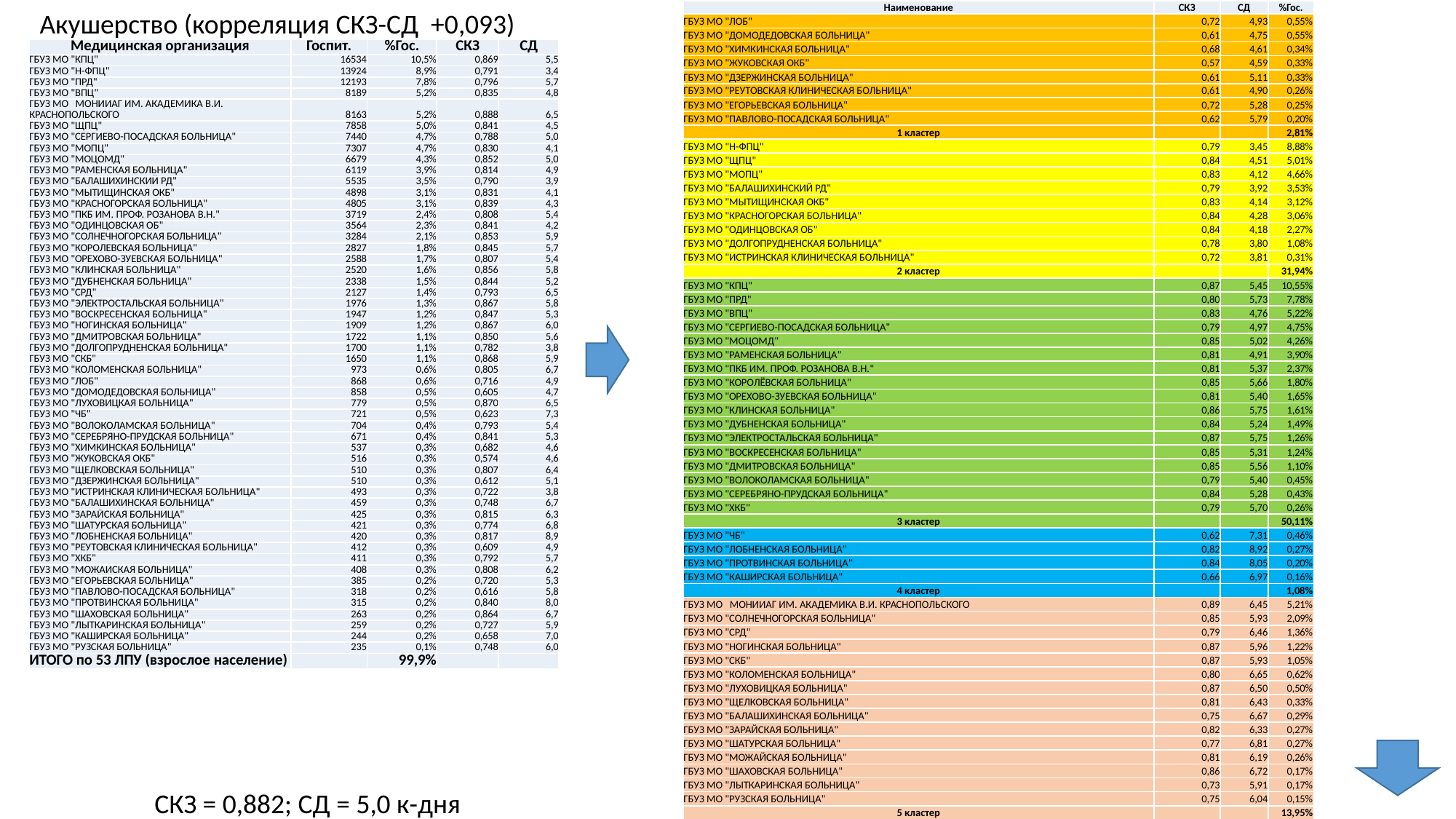

Акушерство (корреляция СКЗ-СД  +0,093)
| Наименование | СКЗ | СД | %Гос. |
| --- | --- | --- | --- |
| ГБУЗ МО "ЛОБ" | 0,72 | 4,93 | 0,55% |
| ГБУЗ МО "ДОМОДЕДОВСКАЯ БОЛЬНИЦА" | 0,61 | 4,75 | 0,55% |
| ГБУЗ МО "ХИМКИНСКАЯ БОЛЬНИЦА" | 0,68 | 4,61 | 0,34% |
| ГБУЗ МО "ЖУКОВСКАЯ ОКБ" | 0,57 | 4,59 | 0,33% |
| ГБУЗ МО "ДЗЕРЖИНСКАЯ БОЛЬНИЦА" | 0,61 | 5,11 | 0,33% |
| ГБУЗ МО "РЕУТОВСКАЯ КЛИНИЧЕСКАЯ БОЛЬНИЦА" | 0,61 | 4,90 | 0,26% |
| ГБУЗ МО "ЕГОРЬЕВСКАЯ БОЛЬНИЦА" | 0,72 | 5,28 | 0,25% |
| ГБУЗ МО "ПАВЛОВО-ПОСАДСКАЯ БОЛЬНИЦА" | 0,62 | 5,79 | 0,20% |
| 1 кластер |  |  | 2,81% |
| ГБУЗ МО "Н-ФПЦ" | 0,79 | 3,45 | 8,88% |
| ГБУЗ МО "ЩПЦ" | 0,84 | 4,51 | 5,01% |
| ГБУЗ МО "МОПЦ" | 0,83 | 4,12 | 4,66% |
| ГБУЗ МО "БАЛАШИХИНСКИЙ РД" | 0,79 | 3,92 | 3,53% |
| ГБУЗ МО "МЫТИЩИНСКАЯ ОКБ" | 0,83 | 4,14 | 3,12% |
| ГБУЗ МО "КРАСНОГОРСКАЯ БОЛЬНИЦА" | 0,84 | 4,28 | 3,06% |
| ГБУЗ МО "ОДИНЦОВСКАЯ ОБ" | 0,84 | 4,18 | 2,27% |
| ГБУЗ МО "ДОЛГОПРУДНЕНСКАЯ БОЛЬНИЦА" | 0,78 | 3,80 | 1,08% |
| ГБУЗ МО "ИСТРИНСКАЯ КЛИНИЧЕСКАЯ БОЛЬНИЦА" | 0,72 | 3,81 | 0,31% |
| 2 кластер |  |  | 31,94% |
| ГБУЗ МО "КПЦ" | 0,87 | 5,45 | 10,55% |
| ГБУЗ МО "ПРД" | 0,80 | 5,73 | 7,78% |
| ГБУЗ МО "ВПЦ" | 0,83 | 4,76 | 5,22% |
| ГБУЗ МО "СЕРГИЕВО-ПОСАДСКАЯ БОЛЬНИЦА" | 0,79 | 4,97 | 4,75% |
| ГБУЗ МО "МОЦОМД" | 0,85 | 5,02 | 4,26% |
| ГБУЗ МО "РАМЕНСКАЯ БОЛЬНИЦА" | 0,81 | 4,91 | 3,90% |
| ГБУЗ МО "ПКБ ИМ. ПРОФ. РОЗАНОВА В.Н." | 0,81 | 5,37 | 2,37% |
| ГБУЗ МО "КОРОЛЁВСКАЯ БОЛЬНИЦА" | 0,85 | 5,66 | 1,80% |
| ГБУЗ МО "ОРЕХОВО-ЗУЕВСКАЯ БОЛЬНИЦА" | 0,81 | 5,40 | 1,65% |
| ГБУЗ МО "КЛИНСКАЯ БОЛЬНИЦА" | 0,86 | 5,75 | 1,61% |
| ГБУЗ МО "ДУБНЕНСКАЯ БОЛЬНИЦА" | 0,84 | 5,24 | 1,49% |
| ГБУЗ МО "ЭЛЕКТРОСТАЛЬСКАЯ БОЛЬНИЦА" | 0,87 | 5,75 | 1,26% |
| ГБУЗ МО "ВОСКРЕСЕНСКАЯ БОЛЬНИЦА" | 0,85 | 5,31 | 1,24% |
| ГБУЗ МО "ДМИТРОВСКАЯ БОЛЬНИЦА" | 0,85 | 5,56 | 1,10% |
| ГБУЗ МО "ВОЛОКОЛАМСКАЯ БОЛЬНИЦА" | 0,79 | 5,40 | 0,45% |
| ГБУЗ МО "СЕРЕБРЯНО-ПРУДСКАЯ БОЛЬНИЦА" | 0,84 | 5,28 | 0,43% |
| ГБУЗ МО "ХКБ" | 0,79 | 5,70 | 0,26% |
| 3 кластер |  |  | 50,11% |
| ГБУЗ МО "ЧБ" | 0,62 | 7,31 | 0,46% |
| ГБУЗ МО "ЛОБНЕНСКАЯ БОЛЬНИЦА" | 0,82 | 8,92 | 0,27% |
| ГБУЗ МО "ПРОТВИНСКАЯ БОЛЬНИЦА" | 0,84 | 8,05 | 0,20% |
| ГБУЗ МО "КАШИРСКАЯ БОЛЬНИЦА" | 0,66 | 6,97 | 0,16% |
| 4 кластер |  |  | 1,08% |
| ГБУЗ МО МОНИИАГ ИМ. АКАДЕМИКА В.И. КРАСНОПОЛЬСКОГО | 0,89 | 6,45 | 5,21% |
| ГБУЗ МО "СОЛНЕЧНОГОРСКАЯ БОЛЬНИЦА" | 0,85 | 5,93 | 2,09% |
| ГБУЗ МО "СРД" | 0,79 | 6,46 | 1,36% |
| ГБУЗ МО "НОГИНСКАЯ БОЛЬНИЦА" | 0,87 | 5,96 | 1,22% |
| ГБУЗ МО "СКБ" | 0,87 | 5,93 | 1,05% |
| ГБУЗ МО "КОЛОМЕНСКАЯ БОЛЬНИЦА" | 0,80 | 6,65 | 0,62% |
| ГБУЗ МО "ЛУХОВИЦКАЯ БОЛЬНИЦА" | 0,87 | 6,50 | 0,50% |
| ГБУЗ МО "ЩЕЛКОВСКАЯ БОЛЬНИЦА" | 0,81 | 6,43 | 0,33% |
| ГБУЗ МО "БАЛАШИХИНСКАЯ БОЛЬНИЦА" | 0,75 | 6,67 | 0,29% |
| ГБУЗ МО "ЗАРАЙСКАЯ БОЛЬНИЦА" | 0,82 | 6,33 | 0,27% |
| ГБУЗ МО "ШАТУРСКАЯ БОЛЬНИЦА" | 0,77 | 6,81 | 0,27% |
| ГБУЗ МО "МОЖАЙСКАЯ БОЛЬНИЦА" | 0,81 | 6,19 | 0,26% |
| ГБУЗ МО "ШАХОВСКАЯ БОЛЬНИЦА" | 0,86 | 6,72 | 0,17% |
| ГБУЗ МО "ЛЫТКАРИНСКАЯ БОЛЬНИЦА" | 0,73 | 5,91 | 0,17% |
| ГБУЗ МО "РУЗСКАЯ БОЛЬНИЦА" | 0,75 | 6,04 | 0,15% |
| 5 кластер |  |  | 13,95% |
| Медицинская организация | Госпит. | %Гос. | СКЗ | СД |
| --- | --- | --- | --- | --- |
| ГБУЗ МО "КПЦ" | 16534 | 10,5% | 0,869 | 5,5 |
| ГБУЗ МО "Н-ФПЦ" | 13924 | 8,9% | 0,791 | 3,4 |
| ГБУЗ МО "ПРД" | 12193 | 7,8% | 0,796 | 5,7 |
| ГБУЗ МО "ВПЦ" | 8189 | 5,2% | 0,835 | 4,8 |
| ГБУЗ МО МОНИИАГ ИМ. АКАДЕМИКА В.И. КРАСНОПОЛЬСКОГО | 8163 | 5,2% | 0,888 | 6,5 |
| ГБУЗ МО "ЩПЦ" | 7858 | 5,0% | 0,841 | 4,5 |
| ГБУЗ МО "СЕРГИЕВО-ПОСАДСКАЯ БОЛЬНИЦА" | 7440 | 4,7% | 0,788 | 5,0 |
| ГБУЗ МО "МОПЦ" | 7307 | 4,7% | 0,830 | 4,1 |
| ГБУЗ МО "МОЦОМД" | 6679 | 4,3% | 0,852 | 5,0 |
| ГБУЗ МО "РАМЕНСКАЯ БОЛЬНИЦА" | 6119 | 3,9% | 0,814 | 4,9 |
| ГБУЗ МО "БАЛАШИХИНСКИЙ РД" | 5535 | 3,5% | 0,790 | 3,9 |
| ГБУЗ МО "МЫТИЩИНСКАЯ ОКБ" | 4898 | 3,1% | 0,831 | 4,1 |
| ГБУЗ МО "КРАСНОГОРСКАЯ БОЛЬНИЦА" | 4805 | 3,1% | 0,839 | 4,3 |
| ГБУЗ МО "ПКБ ИМ. ПРОФ. РОЗАНОВА В.Н." | 3719 | 2,4% | 0,808 | 5,4 |
| ГБУЗ МО "ОДИНЦОВСКАЯ ОБ" | 3564 | 2,3% | 0,841 | 4,2 |
| ГБУЗ МО "СОЛНЕЧНОГОРСКАЯ БОЛЬНИЦА" | 3284 | 2,1% | 0,853 | 5,9 |
| ГБУЗ МО "КОРОЛЁВСКАЯ БОЛЬНИЦА" | 2827 | 1,8% | 0,845 | 5,7 |
| ГБУЗ МО "ОРЕХОВО-ЗУЕВСКАЯ БОЛЬНИЦА" | 2588 | 1,7% | 0,807 | 5,4 |
| ГБУЗ МО "КЛИНСКАЯ БОЛЬНИЦА" | 2520 | 1,6% | 0,856 | 5,8 |
| ГБУЗ МО "ДУБНЕНСКАЯ БОЛЬНИЦА" | 2338 | 1,5% | 0,844 | 5,2 |
| ГБУЗ МО "СРД" | 2127 | 1,4% | 0,793 | 6,5 |
| ГБУЗ МО "ЭЛЕКТРОСТАЛЬСКАЯ БОЛЬНИЦА" | 1976 | 1,3% | 0,867 | 5,8 |
| ГБУЗ МО "ВОСКРЕСЕНСКАЯ БОЛЬНИЦА" | 1947 | 1,2% | 0,847 | 5,3 |
| ГБУЗ МО "НОГИНСКАЯ БОЛЬНИЦА" | 1909 | 1,2% | 0,867 | 6,0 |
| ГБУЗ МО "ДМИТРОВСКАЯ БОЛЬНИЦА" | 1722 | 1,1% | 0,850 | 5,6 |
| ГБУЗ МО "ДОЛГОПРУДНЕНСКАЯ БОЛЬНИЦА" | 1700 | 1,1% | 0,782 | 3,8 |
| ГБУЗ МО "СКБ" | 1650 | 1,1% | 0,868 | 5,9 |
| ГБУЗ МО "КОЛОМЕНСКАЯ БОЛЬНИЦА" | 973 | 0,6% | 0,805 | 6,7 |
| ГБУЗ МО "ЛОБ" | 868 | 0,6% | 0,716 | 4,9 |
| ГБУЗ МО "ДОМОДЕДОВСКАЯ БОЛЬНИЦА" | 858 | 0,5% | 0,605 | 4,7 |
| ГБУЗ МО "ЛУХОВИЦКАЯ БОЛЬНИЦА" | 779 | 0,5% | 0,870 | 6,5 |
| ГБУЗ МО "ЧБ" | 721 | 0,5% | 0,623 | 7,3 |
| ГБУЗ МО "ВОЛОКОЛАМСКАЯ БОЛЬНИЦА" | 704 | 0,4% | 0,793 | 5,4 |
| ГБУЗ МО "СЕРЕБРЯНО-ПРУДСКАЯ БОЛЬНИЦА" | 671 | 0,4% | 0,841 | 5,3 |
| ГБУЗ МО "ХИМКИНСКАЯ БОЛЬНИЦА" | 537 | 0,3% | 0,682 | 4,6 |
| ГБУЗ МО "ЖУКОВСКАЯ ОКБ" | 516 | 0,3% | 0,574 | 4,6 |
| ГБУЗ МО "ЩЕЛКОВСКАЯ БОЛЬНИЦА" | 510 | 0,3% | 0,807 | 6,4 |
| ГБУЗ МО "ДЗЕРЖИНСКАЯ БОЛЬНИЦА" | 510 | 0,3% | 0,612 | 5,1 |
| ГБУЗ МО "ИСТРИНСКАЯ КЛИНИЧЕСКАЯ БОЛЬНИЦА" | 493 | 0,3% | 0,722 | 3,8 |
| ГБУЗ МО "БАЛАШИХИНСКАЯ БОЛЬНИЦА" | 459 | 0,3% | 0,748 | 6,7 |
| ГБУЗ МО "ЗАРАЙСКАЯ БОЛЬНИЦА" | 425 | 0,3% | 0,815 | 6,3 |
| ГБУЗ МО "ШАТУРСКАЯ БОЛЬНИЦА" | 421 | 0,3% | 0,774 | 6,8 |
| ГБУЗ МО "ЛОБНЕНСКАЯ БОЛЬНИЦА" | 420 | 0,3% | 0,817 | 8,9 |
| ГБУЗ МО "РЕУТОВСКАЯ КЛИНИЧЕСКАЯ БОЛЬНИЦА" | 412 | 0,3% | 0,609 | 4,9 |
| ГБУЗ МО "ХКБ" | 411 | 0,3% | 0,792 | 5,7 |
| ГБУЗ МО "МОЖАЙСКАЯ БОЛЬНИЦА" | 408 | 0,3% | 0,808 | 6,2 |
| ГБУЗ МО "ЕГОРЬЕВСКАЯ БОЛЬНИЦА" | 385 | 0,2% | 0,720 | 5,3 |
| ГБУЗ МО "ПАВЛОВО-ПОСАДСКАЯ БОЛЬНИЦА" | 318 | 0,2% | 0,616 | 5,8 |
| ГБУЗ МО "ПРОТВИНСКАЯ БОЛЬНИЦА" | 315 | 0,2% | 0,840 | 8,0 |
| ГБУЗ МО "ШАХОВСКАЯ БОЛЬНИЦА" | 263 | 0,2% | 0,864 | 6,7 |
| ГБУЗ МО "ЛЫТКАРИНСКАЯ БОЛЬНИЦА" | 259 | 0,2% | 0,727 | 5,9 |
| ГБУЗ МО "КАШИРСКАЯ БОЛЬНИЦА" | 244 | 0,2% | 0,658 | 7,0 |
| ГБУЗ МО "РУЗСКАЯ БОЛЬНИЦА" | 235 | 0,1% | 0,748 | 6,0 |
| ИТОГО по 53 ЛПУ (взрослое население) |  | 99,9% |  |  |

СКЗ = 0,882; СД = 5,0 к-дня